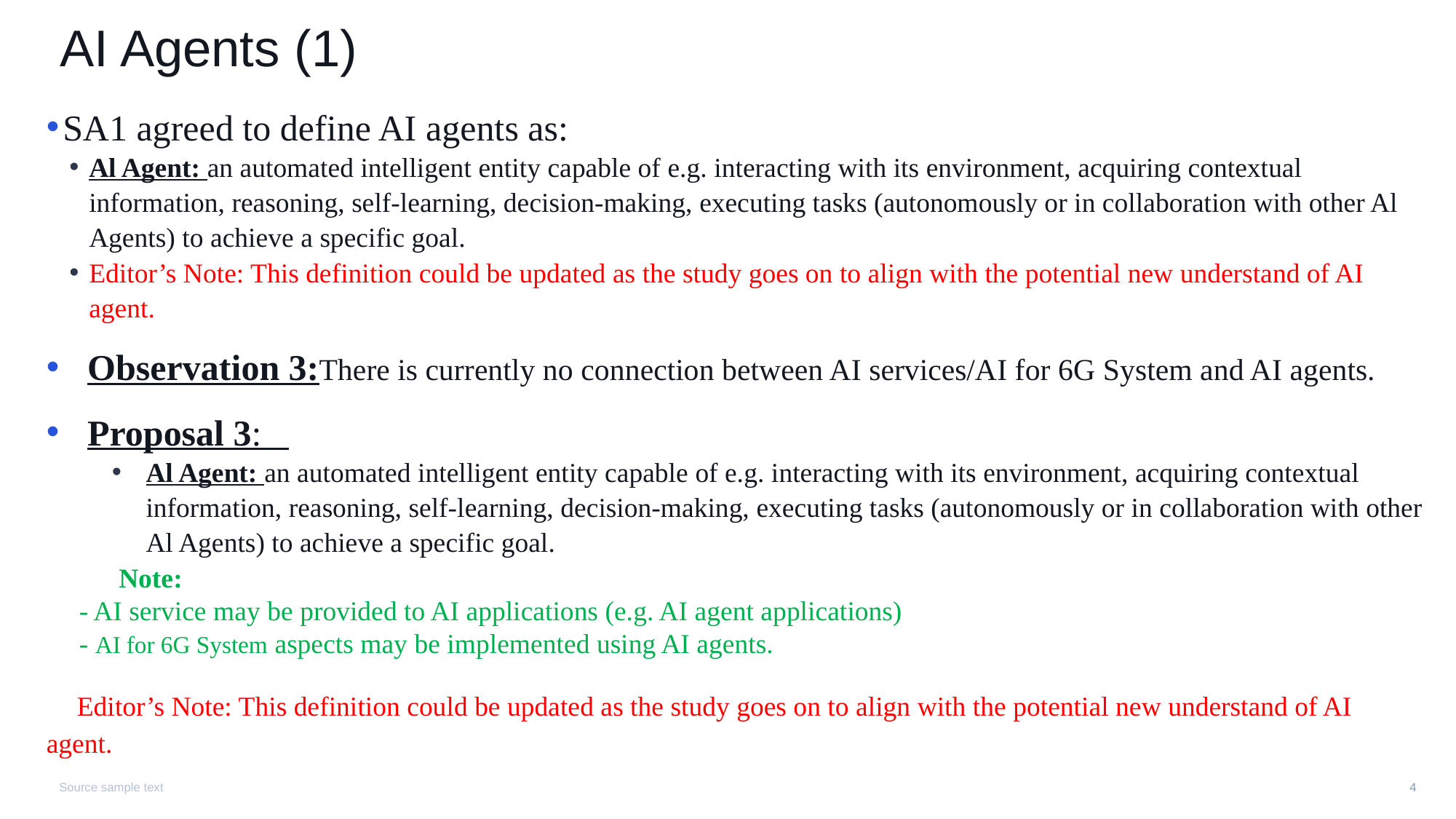

# AI Agents (1)
SA1 agreed to define AI agents as:
Al Agent: an automated intelligent entity capable of e.g. interacting with its environment, acquiring contextual information, reasoning, self-learning, decision-making, executing tasks (autonomously or in collaboration with other Al Agents) to achieve a specific goal.
Editor’s Note: This definition could be updated as the study goes on to align with the potential new understand of AI agent.
Observation 3:There is currently no connection between AI services/AI for 6G System and AI agents.
Proposal 3:
Al Agent: an automated intelligent entity capable of e.g. interacting with its environment, acquiring contextual information, reasoning, self-learning, decision-making, executing tasks (autonomously or in collaboration with other Al Agents) to achieve a specific goal.
 Note:
- AI service may be provided to AI applications (e.g. AI agent applications)
- AI for 6G System aspects may be implemented using AI agents.
   Editor’s Note: This definition could be updated as the study goes on to align with the potential new understand of AI agent.

Source sample text